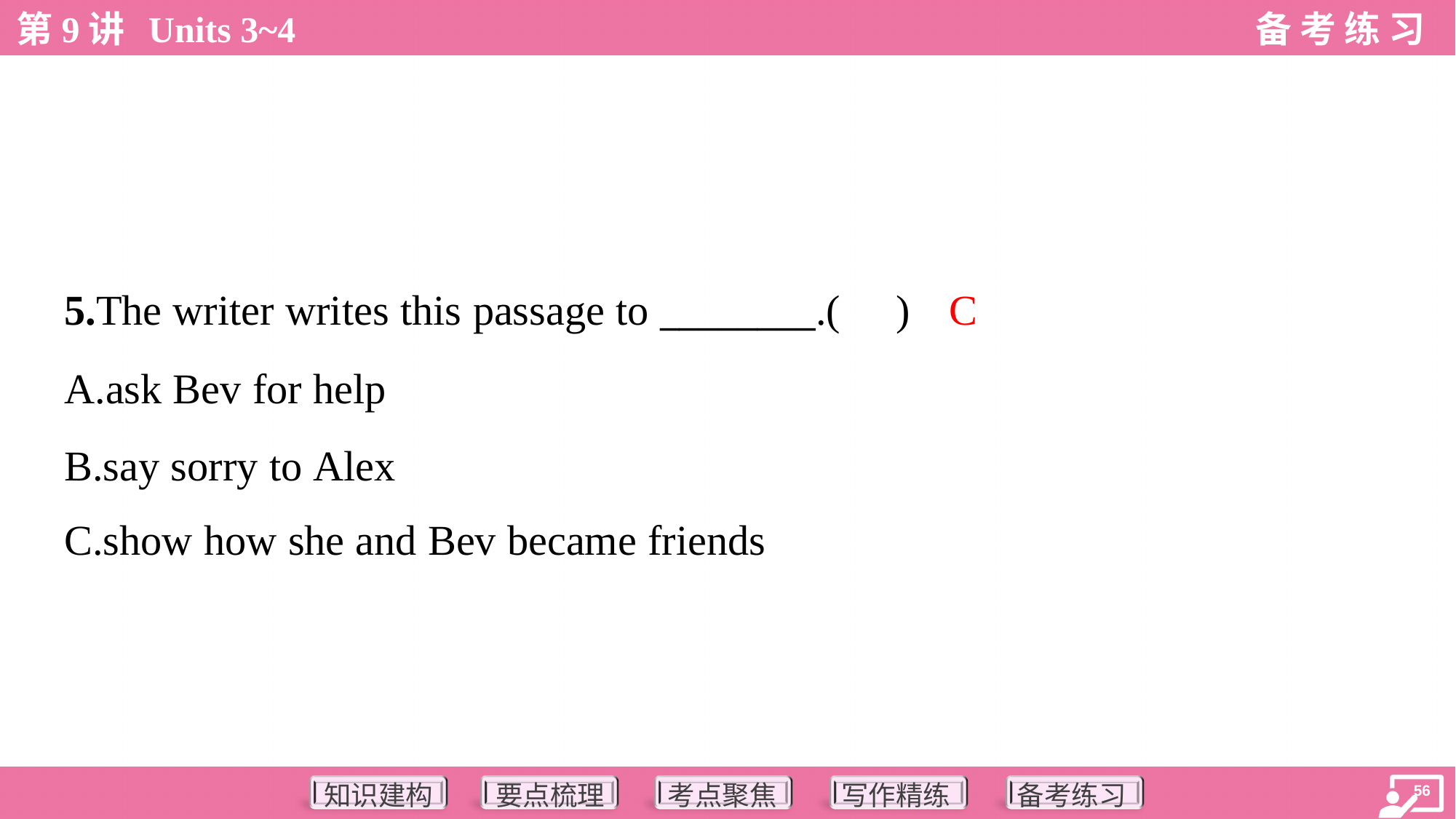

C
5.The writer writes this passage to ________.(     )
A.ask Bev for help
B.say sorry to Alex
C.show how she and Bev became friends